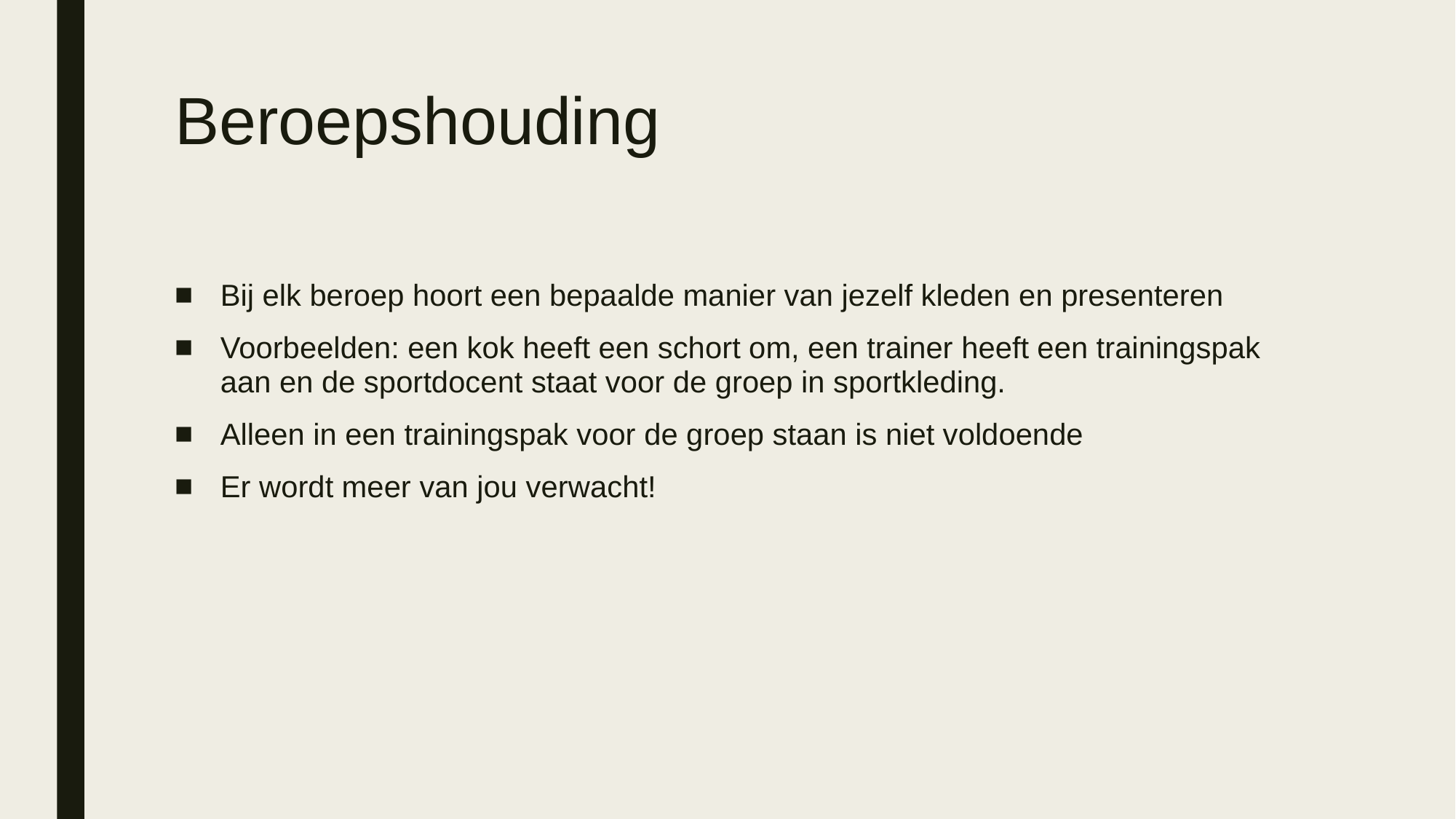

# Beroepshouding
Bij elk beroep hoort een bepaalde manier van jezelf kleden en presenteren
Voorbeelden: een kok heeft een schort om, een trainer heeft een trainingspak aan en de sportdocent staat voor de groep in sportkleding.
Alleen in een trainingspak voor de groep staan is niet voldoende
Er wordt meer van jou verwacht!